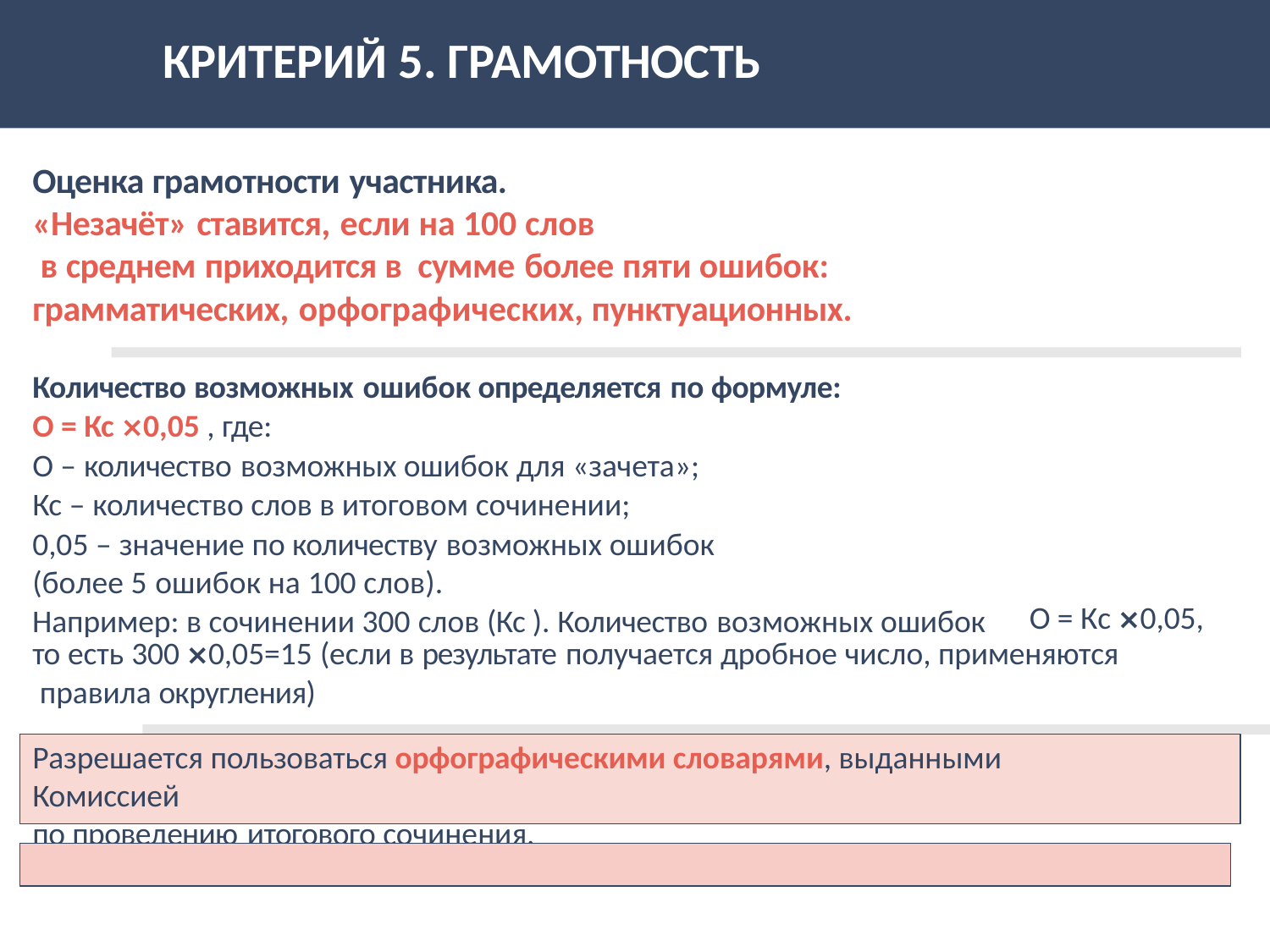

# КРИТЕРИЙ 5. ГРАМОТНОСТЬ
Оценка грамотности участника.
«Незачёт» ставится, если на 100 слов
в среднем приходится в сумме более пяти ошибок:
грамматических, орфографических, пунктуационных.

Количество возможных ошибок определяется по формуле:
О = Кс ⨯0,05 , где:
О – количество возможных ошибок для «зачета»;
Кс – количество слов в итоговом сочинении;
0,05 – значение по количеству возможных ошибок
(более 5 ошибок на 100 слов).

О = Кс ⨯0,05,
Например: в сочинении 300 слов (Кс ). Количество возможных ошибок
то есть 300 ⨯0,05=15 (если в результате получается дробное число, применяются  правила округления)
Разрешается пользоваться орфографическими словарями, выданными Комиссией
по проведению итогового сочинения.